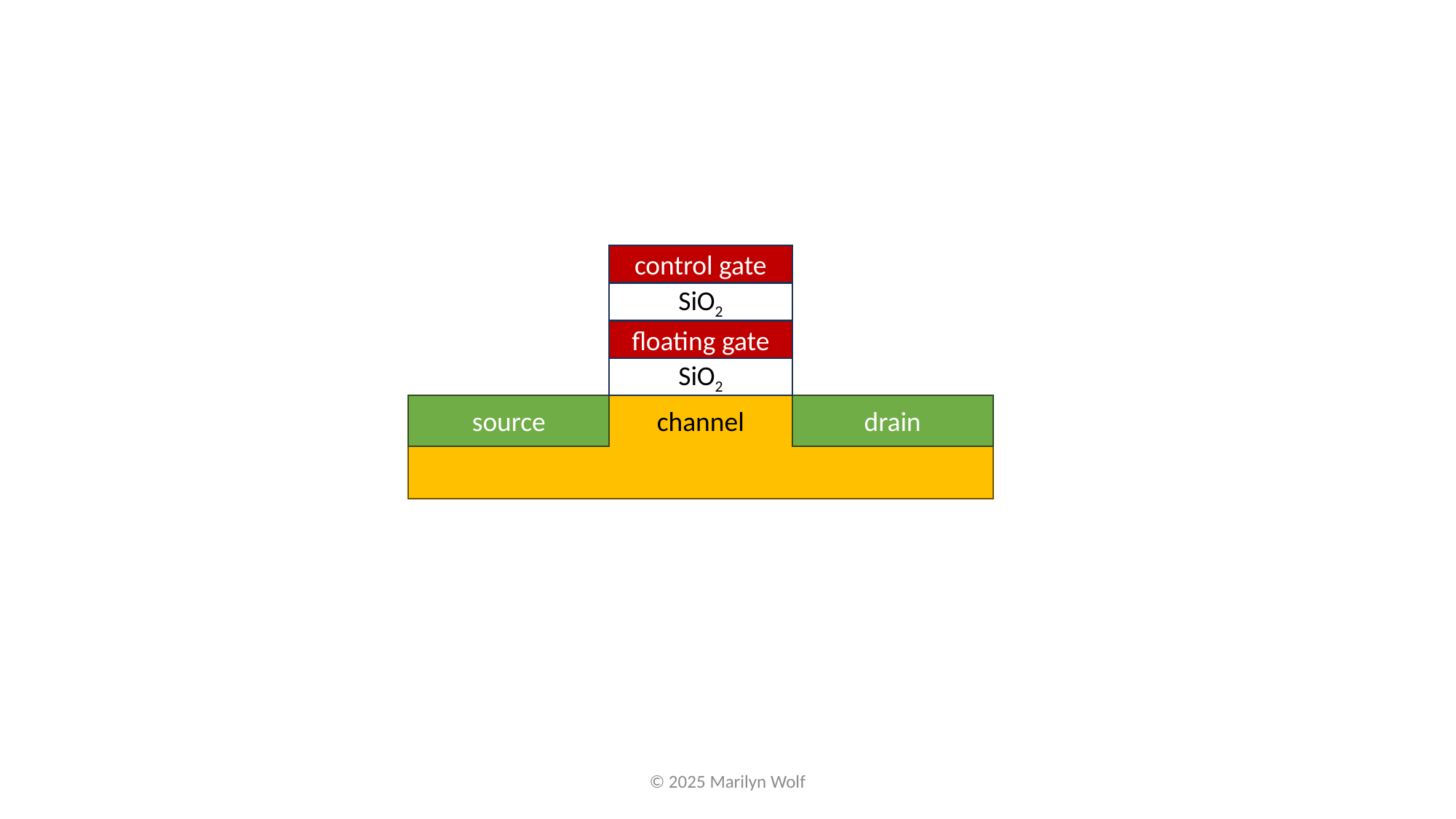

control gate
SiO2
floating gate
SiO2

source
drain
channel
© 2025 Marilyn Wolf